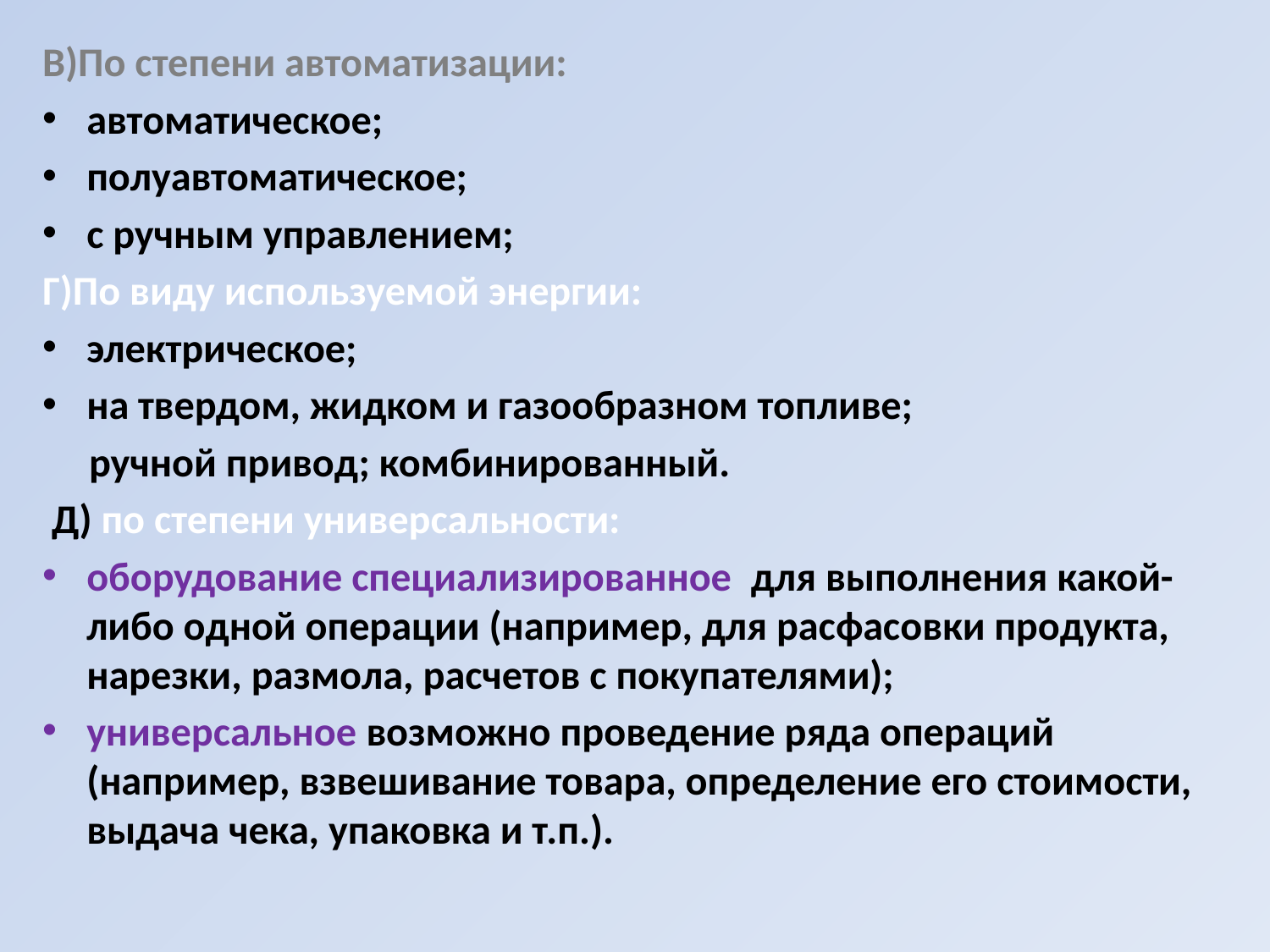

В)По степени автоматизации:
автоматическое;
полуавтоматическое;
с ручным управлением;
Г)По виду используемой энергии:
электрическое;
на твердом, жидком и газообразном топливе;
     ручной привод; комбинированный.
 Д) по степени универсальности:
оборудование специализированное  для выполнения какой-либо одной операции (например, для расфасовки продукта, нарезки, размола, расчетов с покупателями);
универсальное возможно проведение ряда операций (например, взвешивание товара, определение его стоимости, выдача чека, упаковка и т.п.).